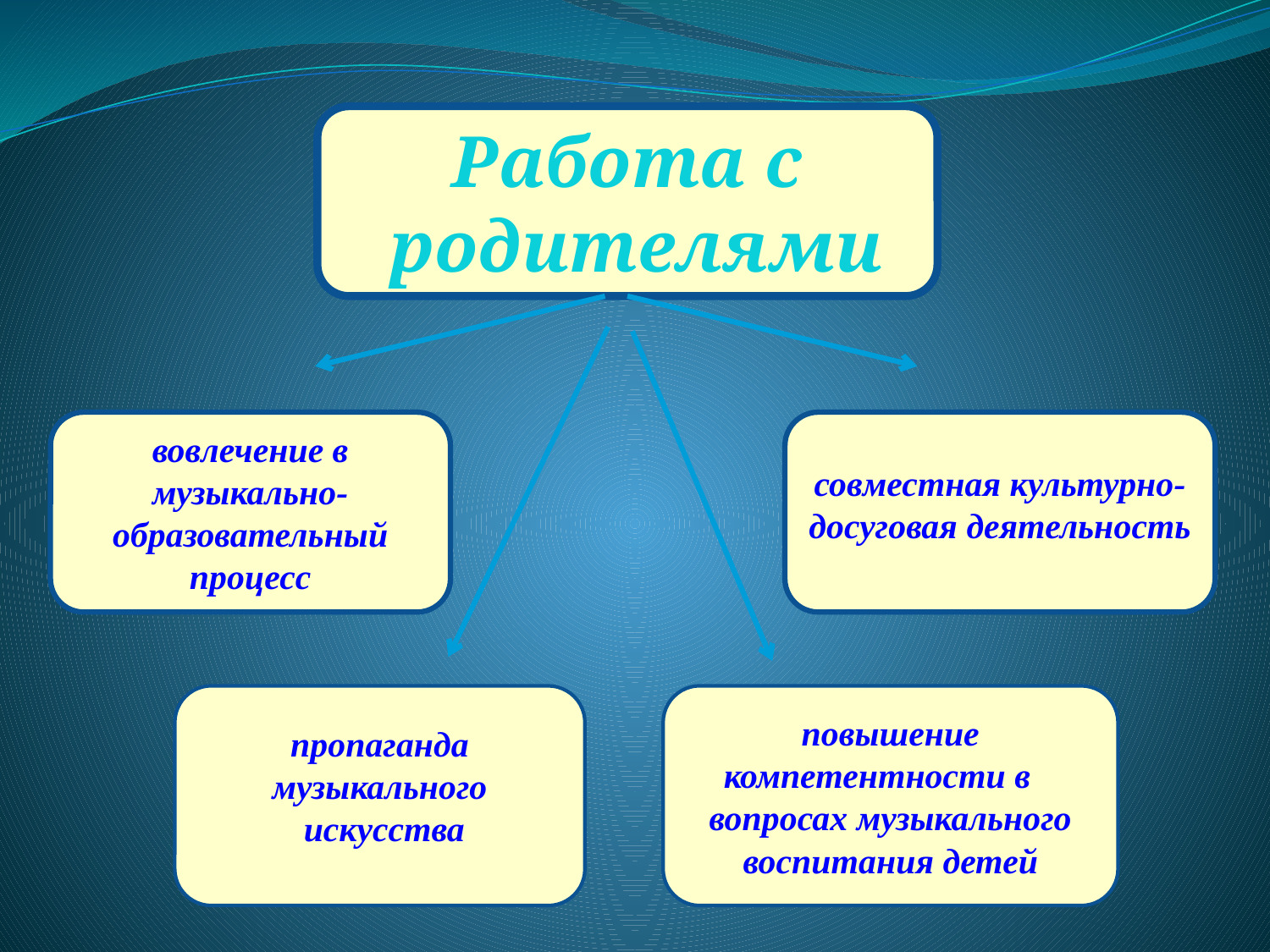

Работа с
 родителями
вовлечение в музыкально-образовательный процесс

совместная культурно-досуговая деятельность

пропаганда музыкального
 искусства

повышение компетентности в    вопросах музыкального воспитания детей